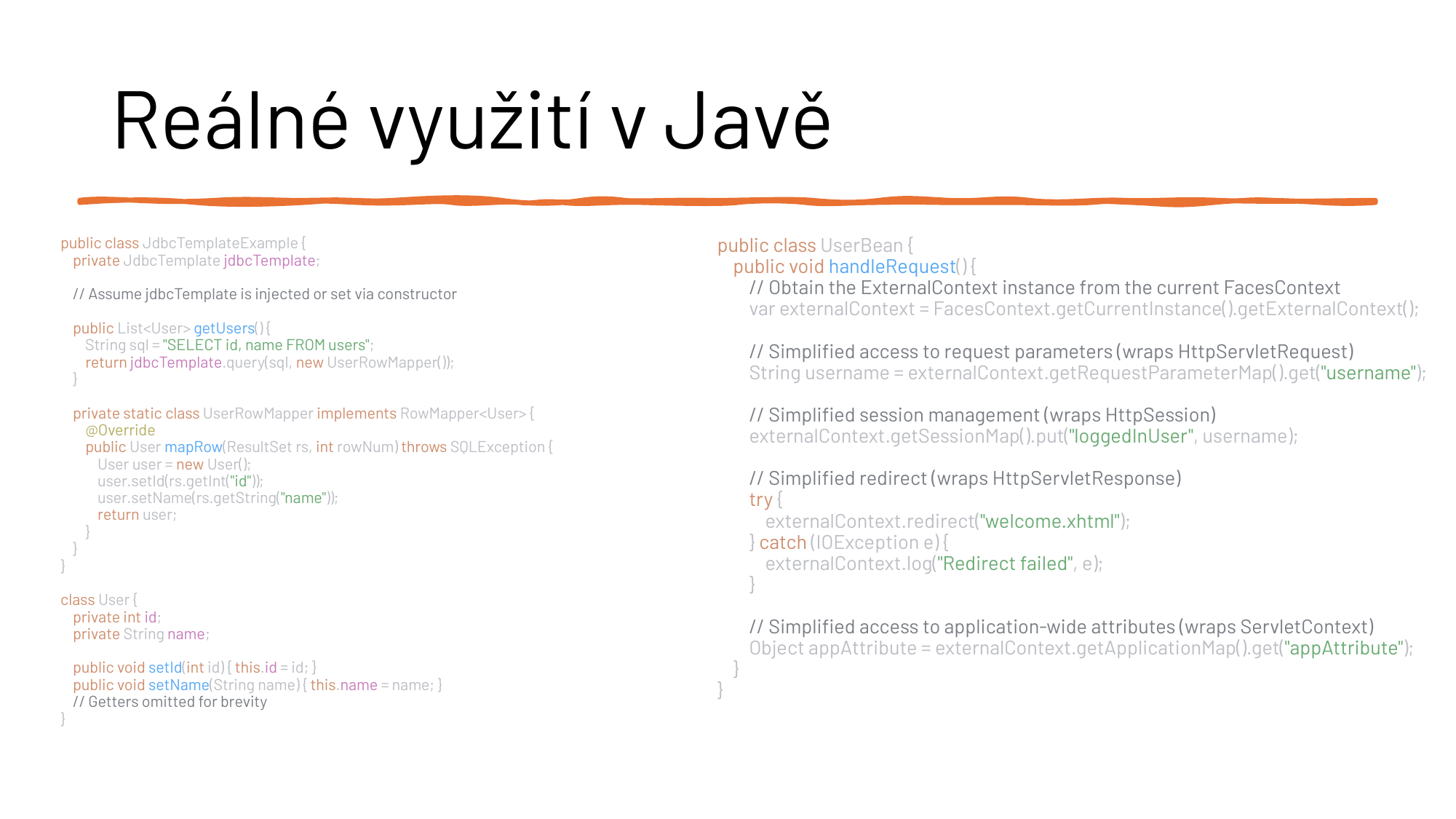

# Reálné využití v Javě

public class JdbcTemplateExample {
    private JdbcTemplate jdbcTemplate;
    // Assume jdbcTemplate is injected or set via constructor
    public List<User> getUsers() {
        String sql = "SELECT id, name FROM users";
        return jdbcTemplate.query(sql, new UserRowMapper());
    }
    private static class UserRowMapper implements RowMapper<User> {
        @Override
        public User mapRow(ResultSet rs, int rowNum) throws SQLException {
            User user = new User();
            user.setId(rs.getInt("id"));
            user.setName(rs.getString("name"));
            return user;
        }
    }
}
class User {
    private int id;
    private String name;
    public void setId(int id) { this.id = id; }
    public void setName(String name) { this.name = name; }
    // Getters omitted for brevity
}

public class UserBean {
    public void handleRequest() {
        // Obtain the ExternalContext instance from the current FacesContext
        var externalContext = FacesContext.getCurrentInstance().getExternalContext();
        // Simplified access to request parameters (wraps HttpServletRequest)
        String username = externalContext.getRequestParameterMap().get("username");
        // Simplified session management (wraps HttpSession)
        externalContext.getSessionMap().put("loggedInUser", username);
        // Simplified redirect (wraps HttpServletResponse)
        try {
            externalContext.redirect("welcome.xhtml");
        } catch (IOException e) {
            externalContext.log("Redirect failed", e);
        }
        // Simplified access to application-wide attributes (wraps ServletContext)
        Object appAttribute = externalContext.getApplicationMap().get("appAttribute");
    }
}